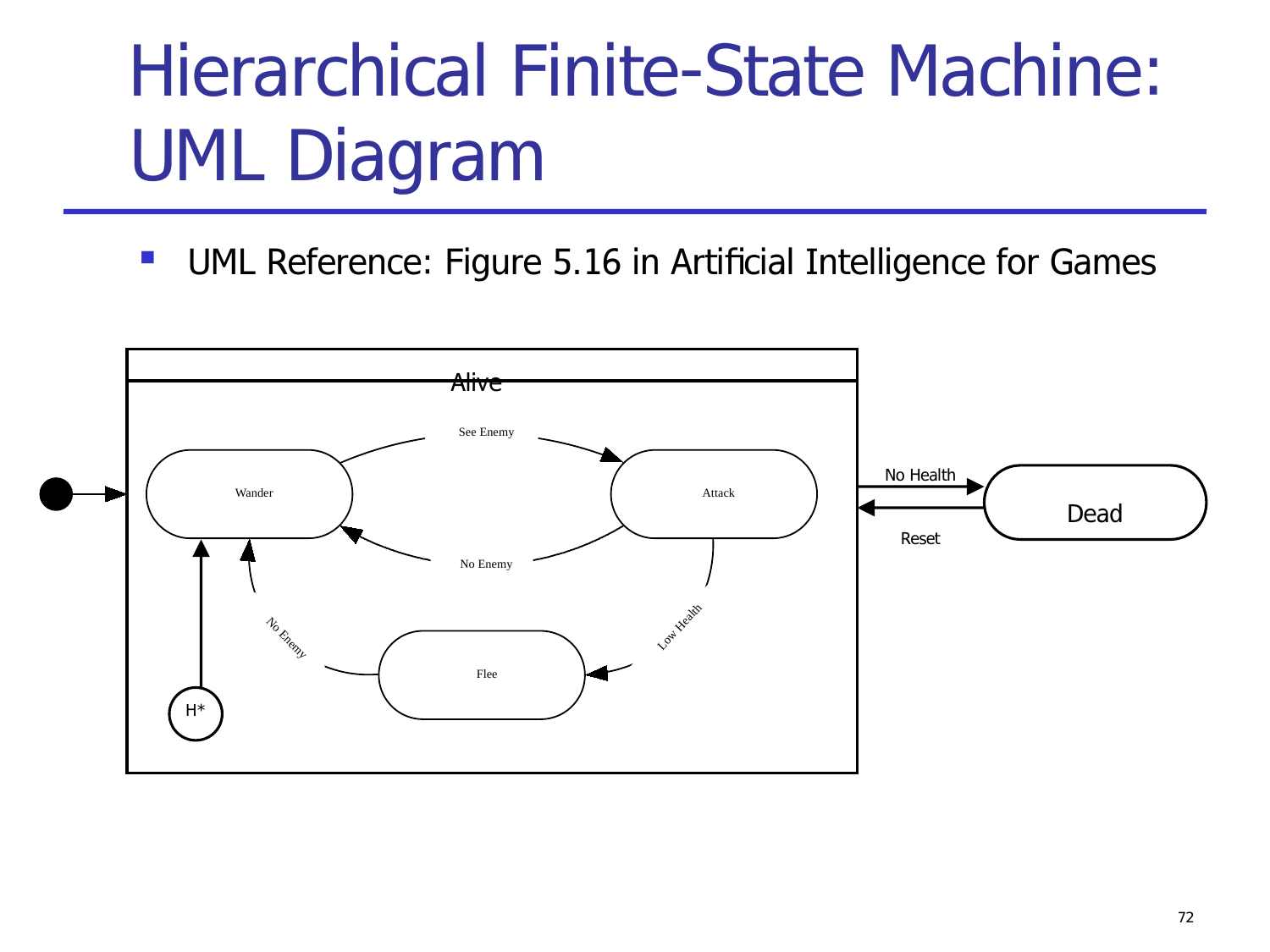

# Hierarchical Finite-State Machine: UML Diagram
UML Reference: Figure 5.16 in Artificial Intelligence for Games

Alive

See Enemy

No Health

Wander
Attack

Dead

Reset

No Enemy

Low Health
No Enemy

Flee

H*
72